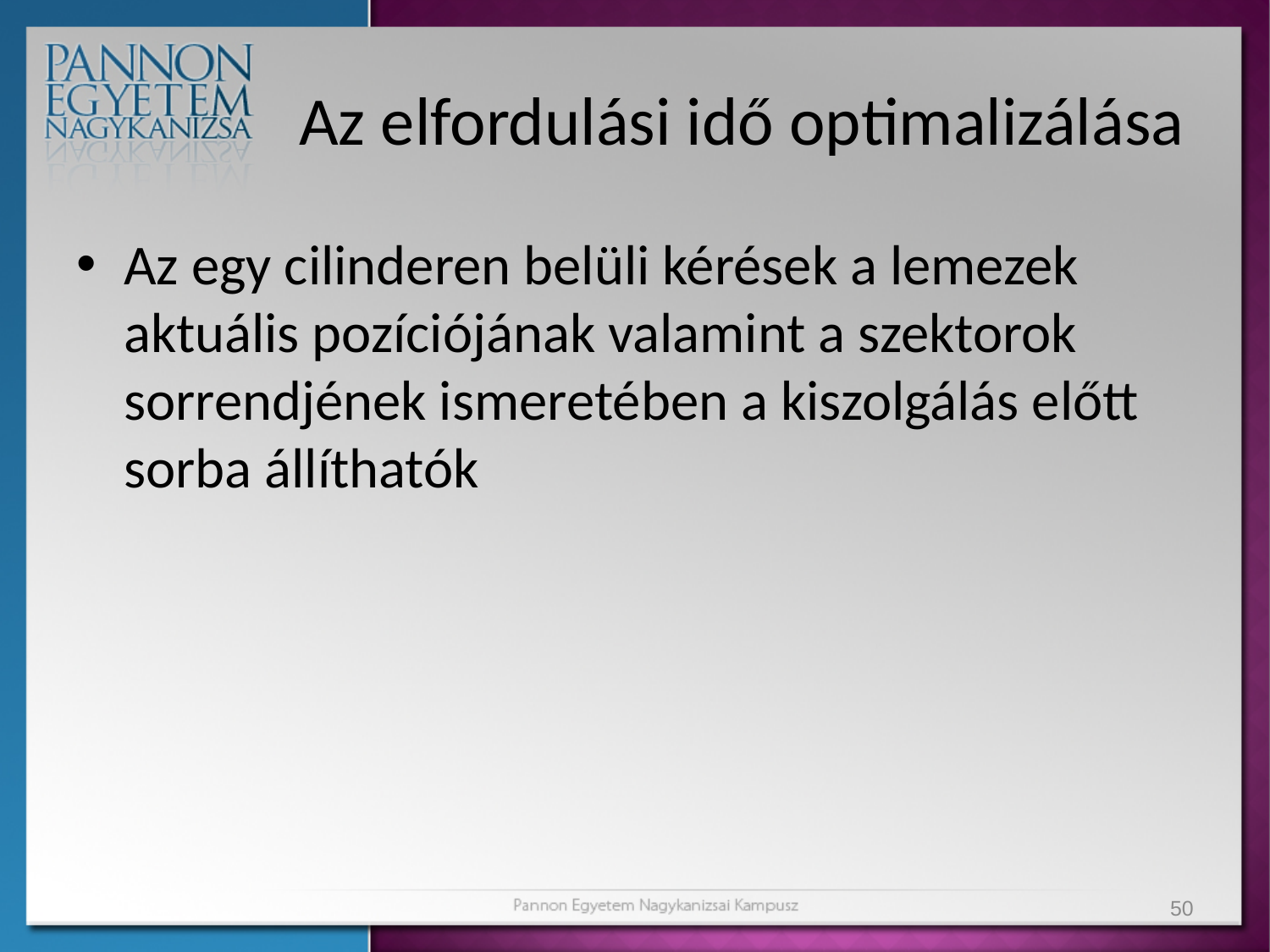

# Az elfordulási idő optimalizálása
Az egy cilinderen belüli kérések a lemezek aktuális pozíciójának valamint a szektorok sorrendjének ismeretében a kiszolgálás előtt sorba állíthatók
50